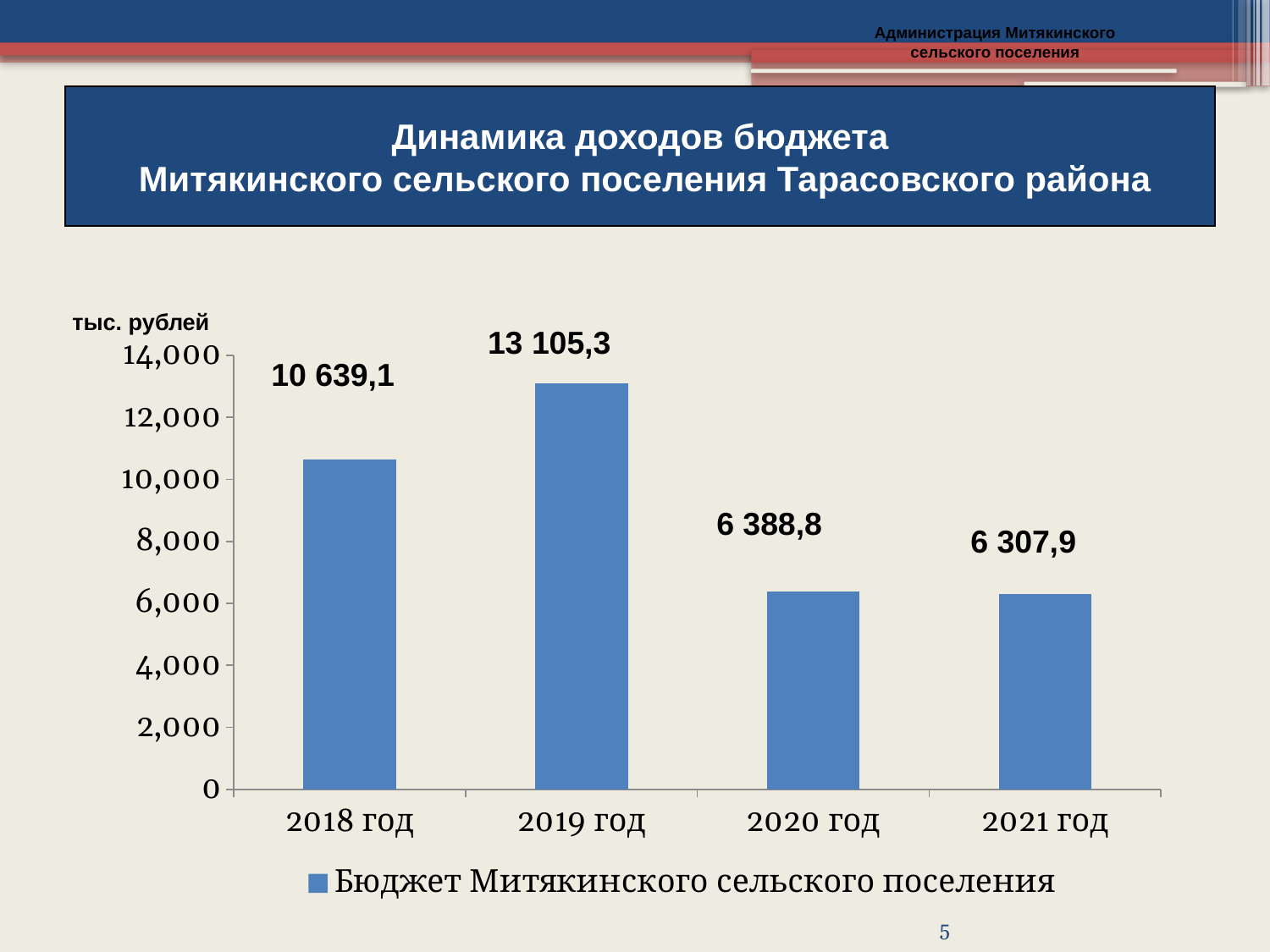

Администрация Митякинского
сельского поселения
Динамика доходов бюджета
 Митякинского сельского поселения Тарасовского района
тыс. рублей

### Chart

| Category | Бюджет Митякинского сельского поселения |  |
|---|---|---|
| 2018 год | 10639.1 | None |
| 2019 год | 13105.3 | None |
| 2020 год | 6388.8 | None |
| 2021 год | 6307.9 | None |
13 105,3
10 639,1

6 388,8
6 307,9
5